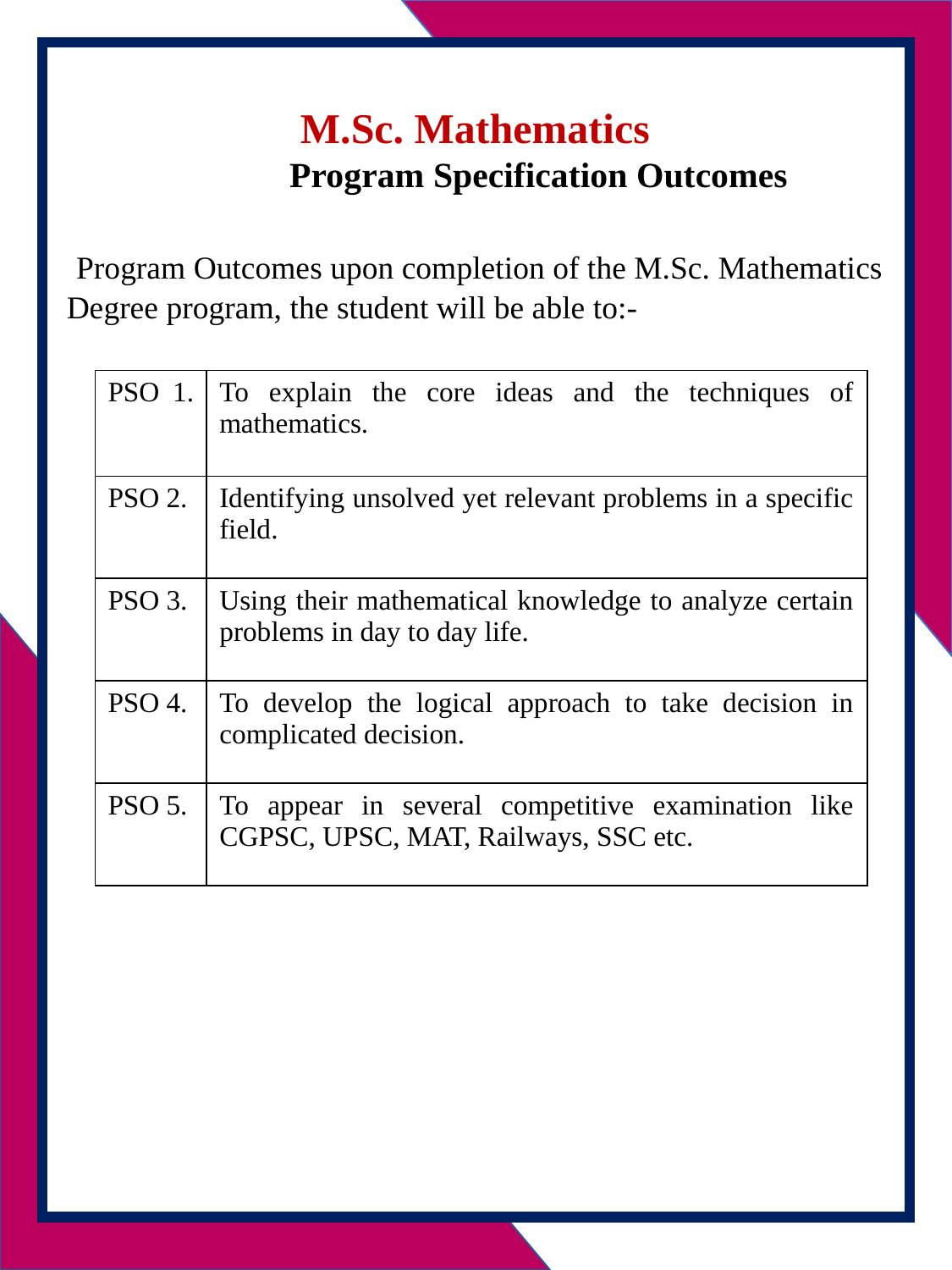

M.Sc. Mathematics
	Program Specification Outcomes

 Program Outcomes upon completion of the M.Sc. Mathematics Degree program, the student will be able to:-

| PSO 1. | To explain the core ideas and the techniques of mathematics. |
| --- | --- |
| PSO 2. | Identifying unsolved yet relevant problems in a specific field. |
| PSO 3. | Using their mathematical knowledge to analyze certain problems in day to day life. |
| PSO 4. | To develop the logical approach to take decision in complicated decision. |
| PSO 5. | To appear in several competitive examination like CGPSC, UPSC, MAT, Railways, SSC etc. |